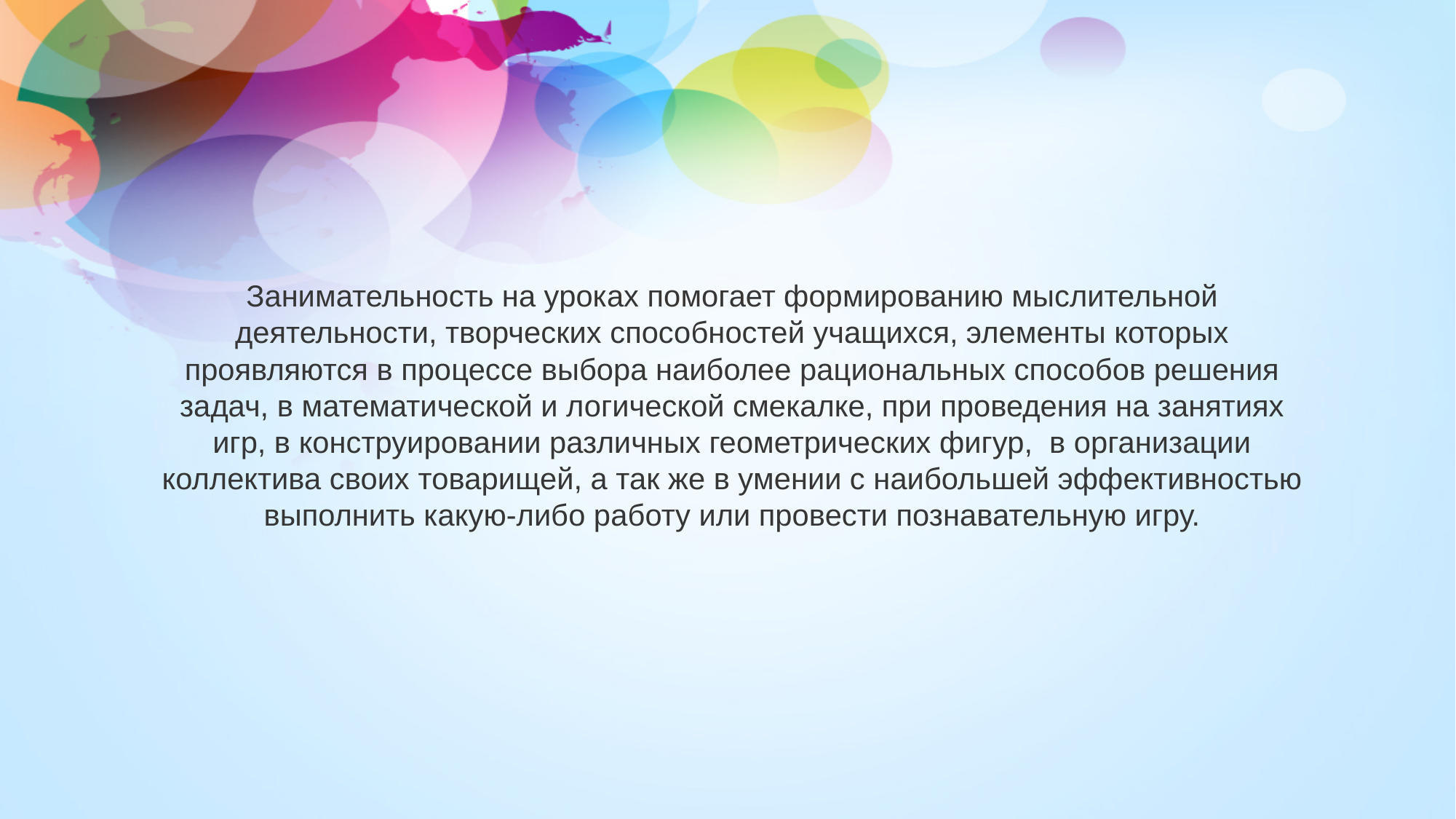

Занимательность на уроках помогает формированию мыслительной деятельности, творческих способностей учащихся, элементы которых проявляются в процессе выбора наиболее рациональных способов решения задач, в математической и логической смекалке, при проведения на занятиях игр, в конструировании различных геометрических фигур,  в организации коллектива своих товарищей, а так же в умении с наибольшей эффективностью выполнить какую-либо работу или провести познавательную игру.